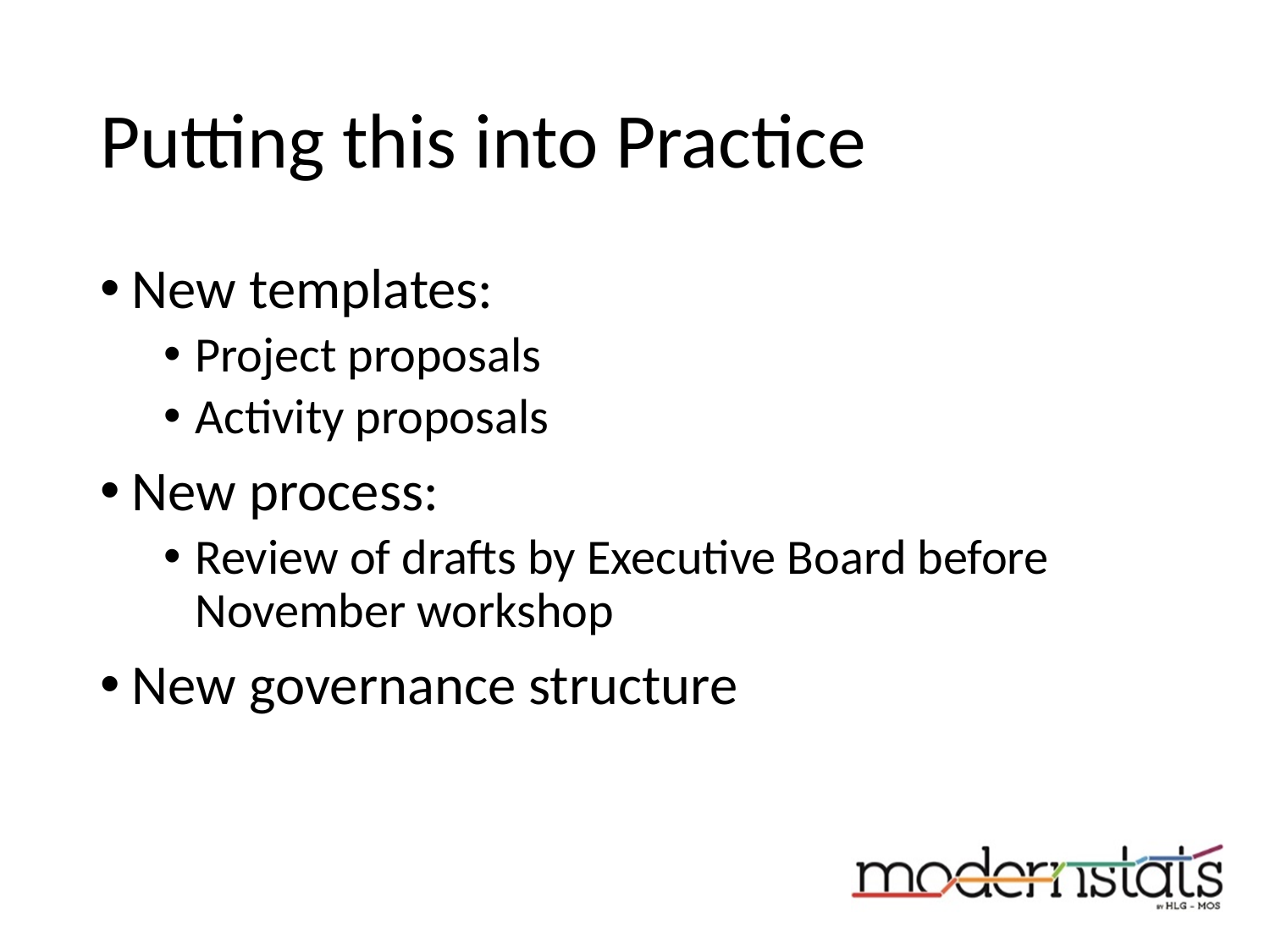

# Putting this into Practice
New templates:
Project proposals
Activity proposals
New process:
Review of drafts by Executive Board before November workshop
New governance structure